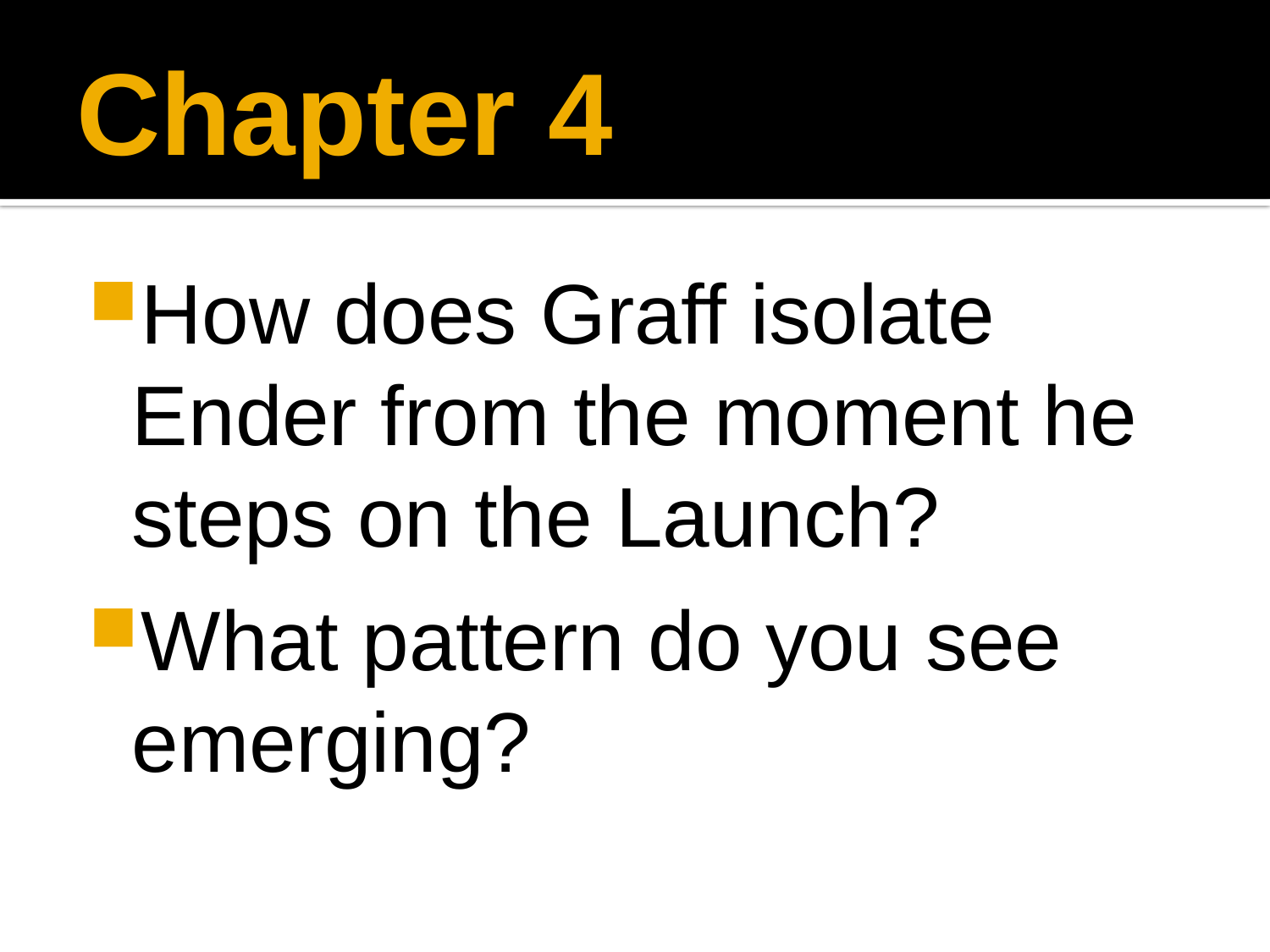

# Chapter 4
How does Graff isolate Ender from the moment he steps on the Launch?

What pattern do you see emerging?